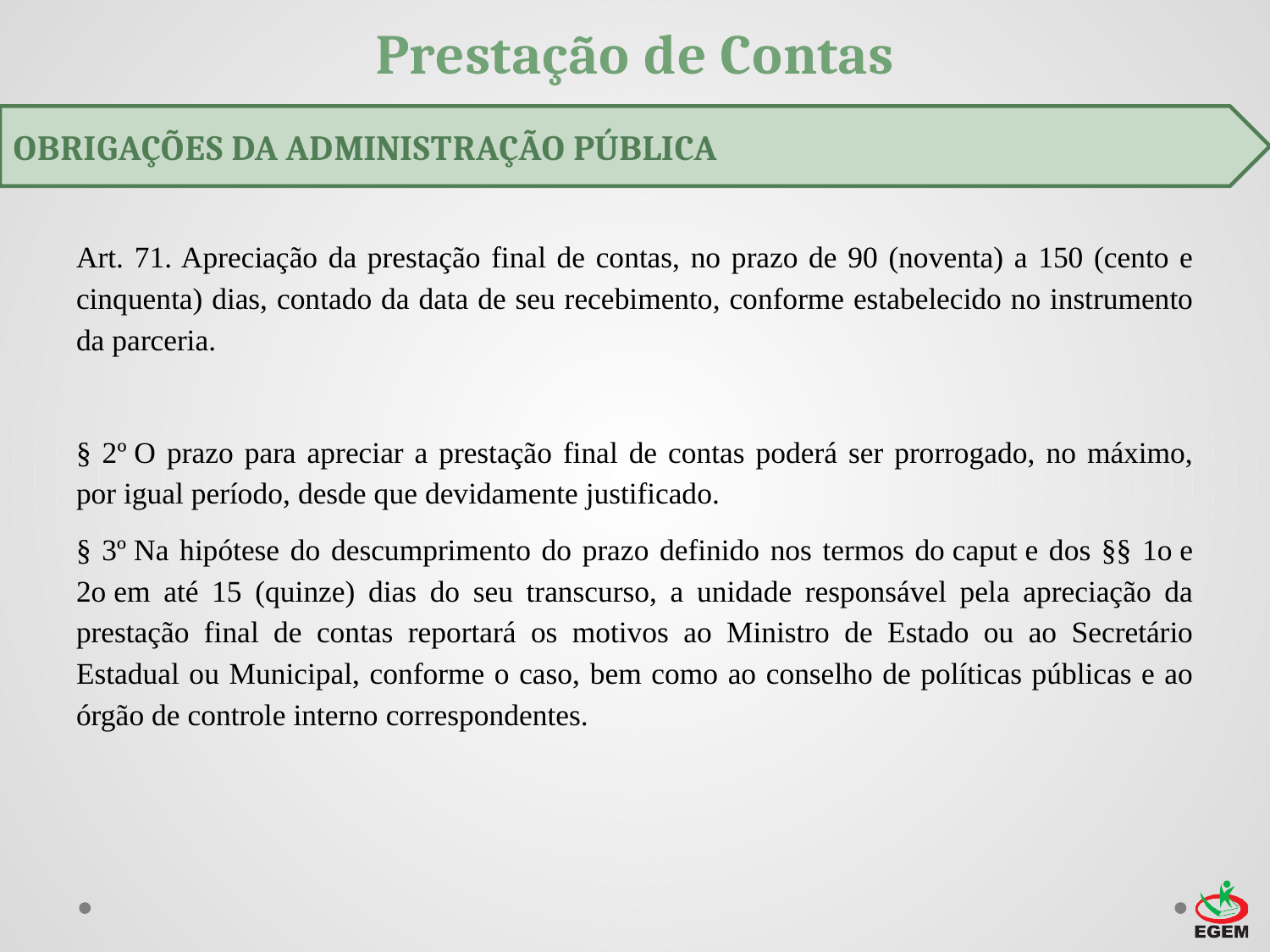

# Prestação de Contas
OBRIGAÇÕES DA ADMINISTRAÇÃO PÚBLICA
Art. 71. Apreciação da prestação final de contas, no prazo de 90 (noventa) a 150 (cento e cinquenta) dias, contado da data de seu recebimento, conforme estabelecido no instrumento da parceria.

§ 2º O prazo para apreciar a prestação final de contas poderá ser prorrogado, no máximo, por igual período, desde que devidamente justificado.
§ 3º Na hipótese do descumprimento do prazo definido nos termos do caput e dos §§ 1o e 2o em até 15 (quinze) dias do seu transcurso, a unidade responsável pela apreciação da prestação final de contas reportará os motivos ao Ministro de Estado ou ao Secretário Estadual ou Municipal, conforme o caso, bem como ao conselho de políticas públicas e ao órgão de controle interno correspondentes.